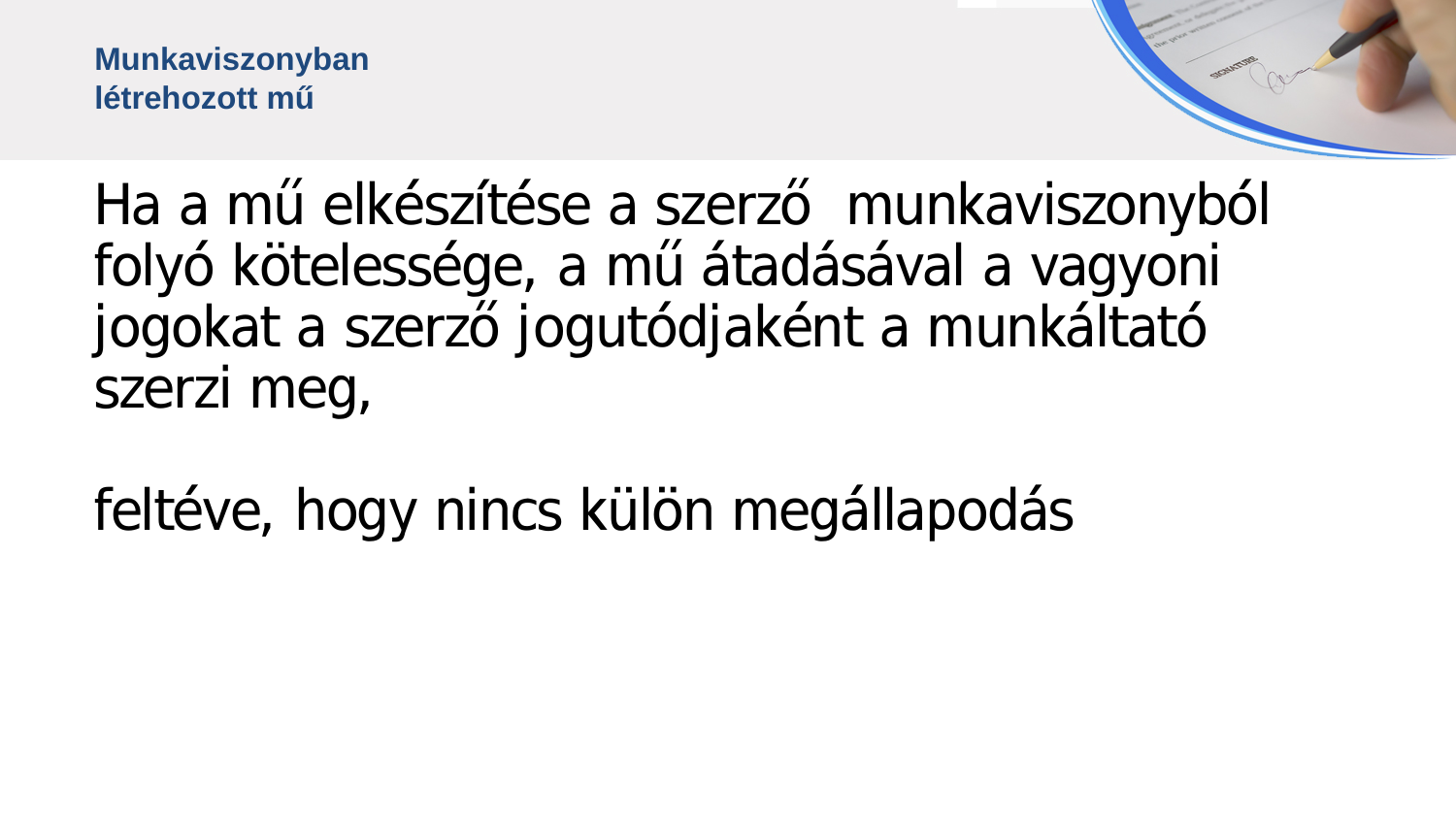

Munkaviszonyban
létrehozott mű
Ha a mű elkészítése a szerző  munkaviszonyból
folyó kötelessége, a mű átadásával a vagyoni
jogokat a szerző jogutódjaként a munkáltató
szerzi meg,

feltéve, hogy nincs külön megállapodás